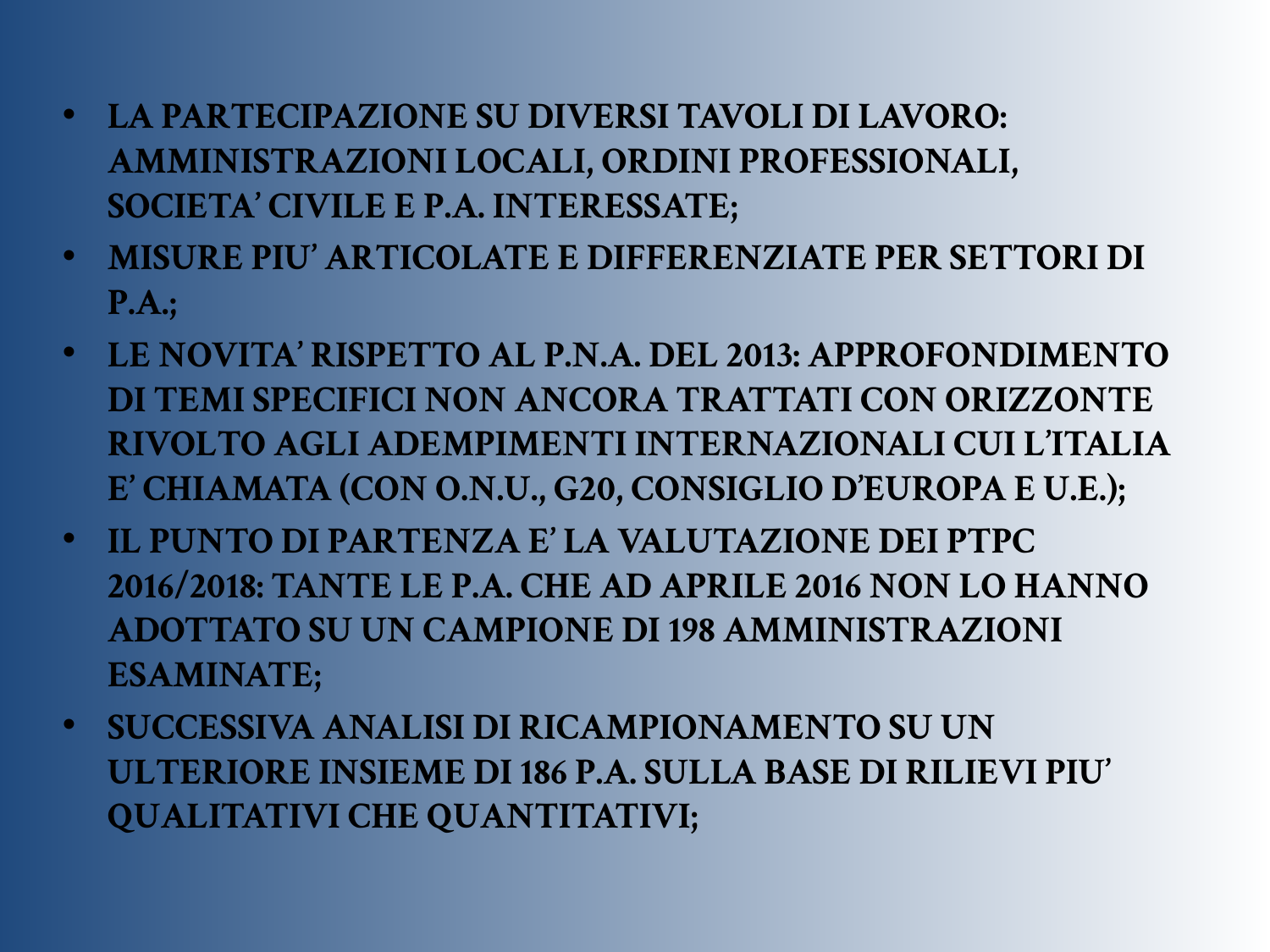

LA PARTECIPAZIONE SU DIVERSI TAVOLI DI LAVORO: AMMINISTRAZIONI LOCALI, ORDINI PROFESSIONALI, SOCIETA’ CIVILE E P.A. INTERESSATE;
MISURE PIU’ ARTICOLATE E DIFFERENZIATE PER SETTORI DI P.A.;
LE NOVITA’ RISPETTO AL P.N.A. DEL 2013: APPROFONDIMENTO DI TEMI SPECIFICI NON ANCORA TRATTATI CON ORIZZONTE RIVOLTO AGLI ADEMPIMENTI INTERNAZIONALI CUI L’ITALIA E’ CHIAMATA (CON O.N.U., G20, CONSIGLIO D’EUROPA E U.E.);
IL PUNTO DI PARTENZA E’ LA VALUTAZIONE DEI PTPC 2016/2018: TANTE LE P.A. CHE AD APRILE 2016 NON LO HANNO ADOTTATO SU UN CAMPIONE DI 198 AMMINISTRAZIONI ESAMINATE;
SUCCESSIVA ANALISI DI RICAMPIONAMENTO SU UN ULTERIORE INSIEME DI 186 P.A. SULLA BASE DI RILIEVI PIU’ QUALITATIVI CHE QUANTITATIVI;